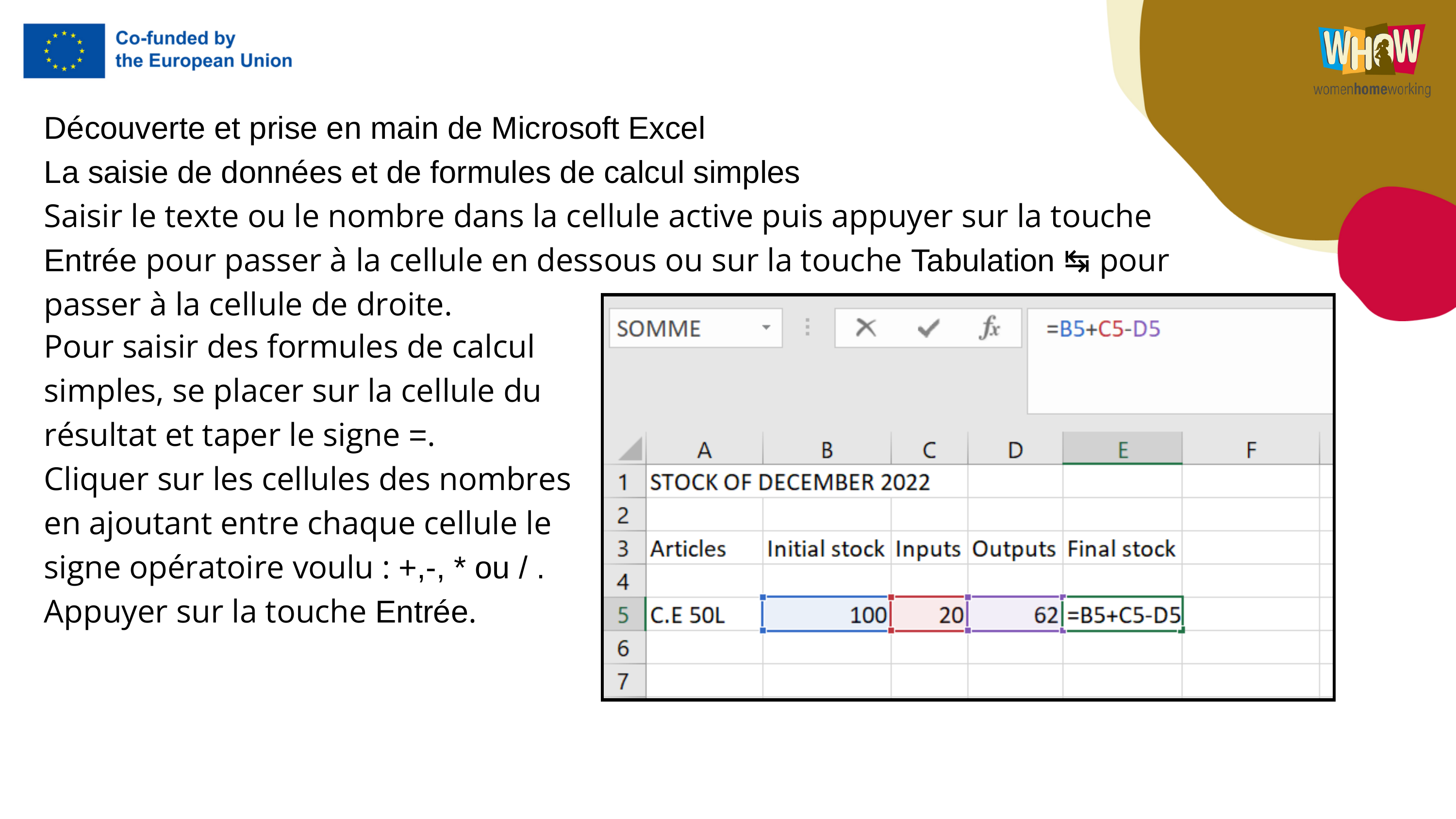

Découverte et prise en main de Microsoft Excel
La saisie de données et de formules de calcul simples
Saisir le texte ou le nombre dans la cellule active puis appuyer sur la touche Entrée pour passer à la cellule en dessous ou sur la touche Tabulation ↹ pour passer à la cellule de droite.

Pour saisir des formules de calcul simples, se placer sur la cellule du résultat et taper le signe =.
Cliquer sur les cellules des nombres en ajoutant entre chaque cellule le signe opératoire voulu : +,-, * ou / .
Appuyer sur la touche Entrée.